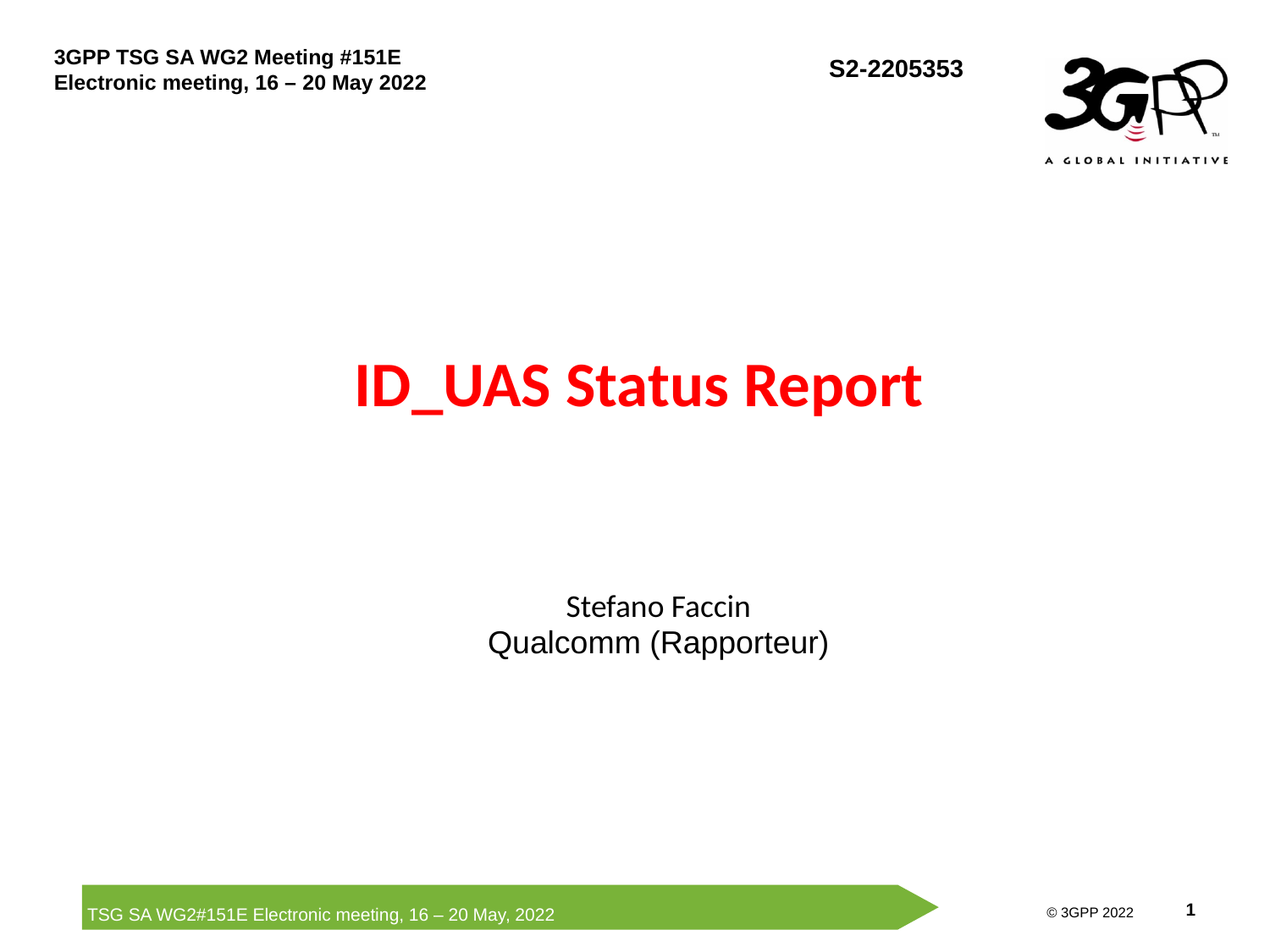

# ID_UAS Status Report
Stefano Faccin
Qualcomm (Rapporteur)